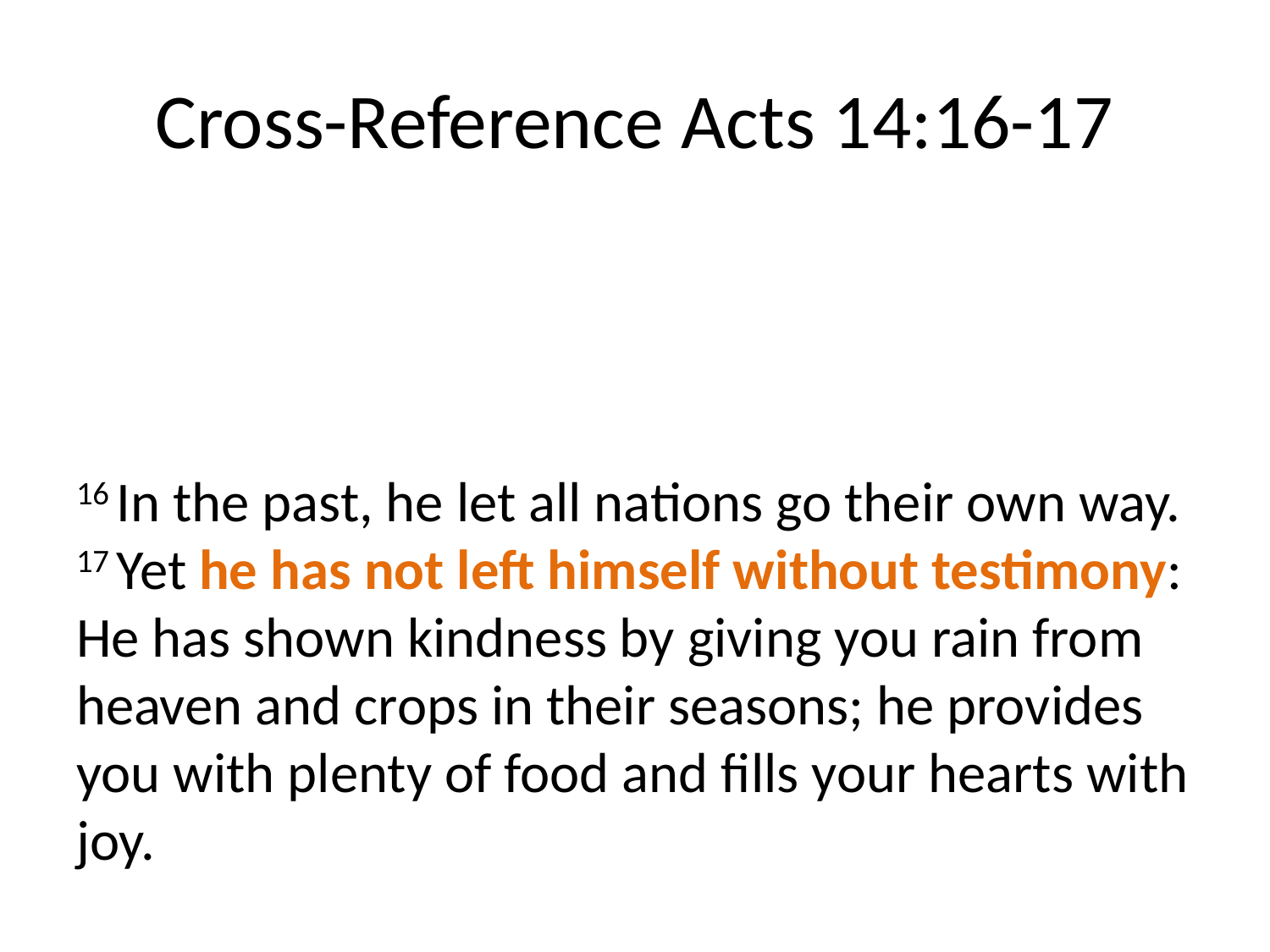

# Cross-Reference Acts 14:16-17

16 In the past, he let all nations go their own way. 17 Yet he has not left himself without testimony: He has shown kindness by giving you rain from heaven and crops in their seasons; he provides you with plenty of food and fills your hearts with joy.